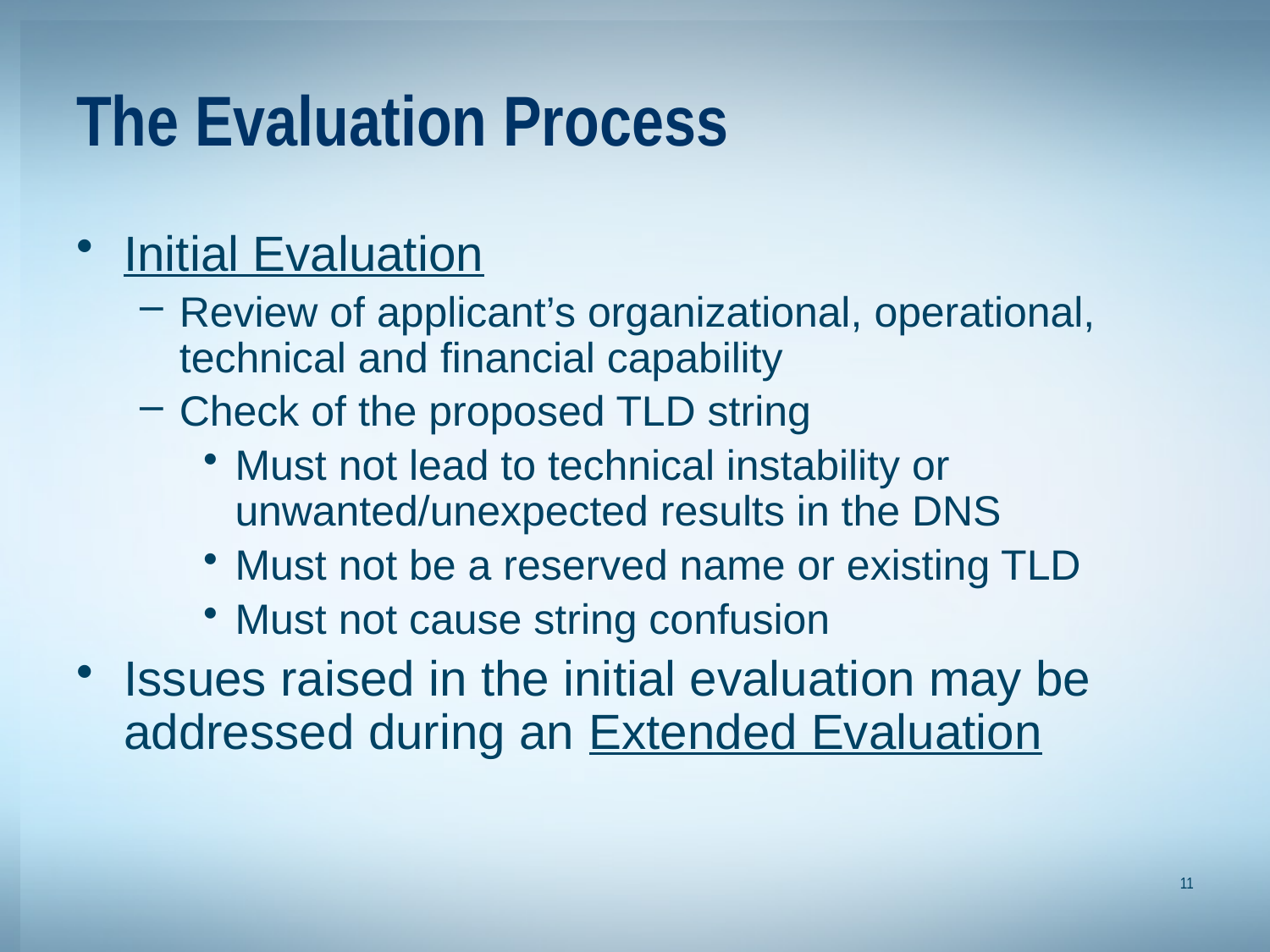

# The Evaluation Process
Initial Evaluation
Review of applicant’s organizational, operational, technical and financial capability
Check of the proposed TLD string
Must not lead to technical instability or unwanted/unexpected results in the DNS
Must not be a reserved name or existing TLD
Must not cause string confusion
Issues raised in the initial evaluation may be addressed during an Extended Evaluation
11